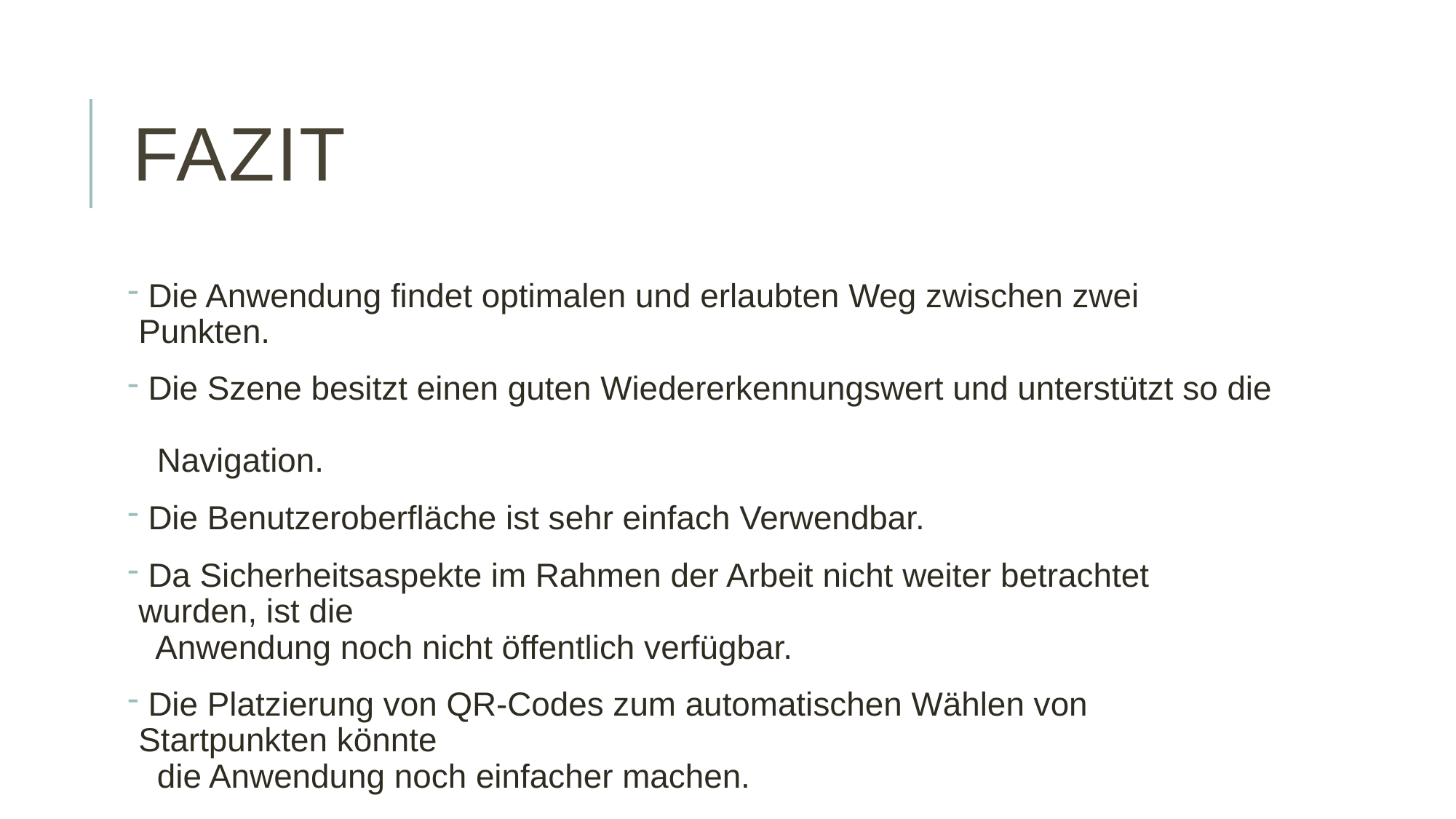

# Fazit
 Die Anwendung findet optimalen und erlaubten Weg zwischen zwei Punkten.
 Die Szene besitzt einen guten Wiedererkennungswert und unterstützt so die
  Navigation.
 Die Benutzeroberfläche ist sehr einfach Verwendbar.
 Da Sicherheitsaspekte im Rahmen der Arbeit nicht weiter betrachtet wurden, ist die
  Anwendung noch nicht öffentlich verfügbar.
 Die Platzierung von QR-Codes zum automatischen Wählen von Startpunkten könnte
  die Anwendung noch einfacher machen.